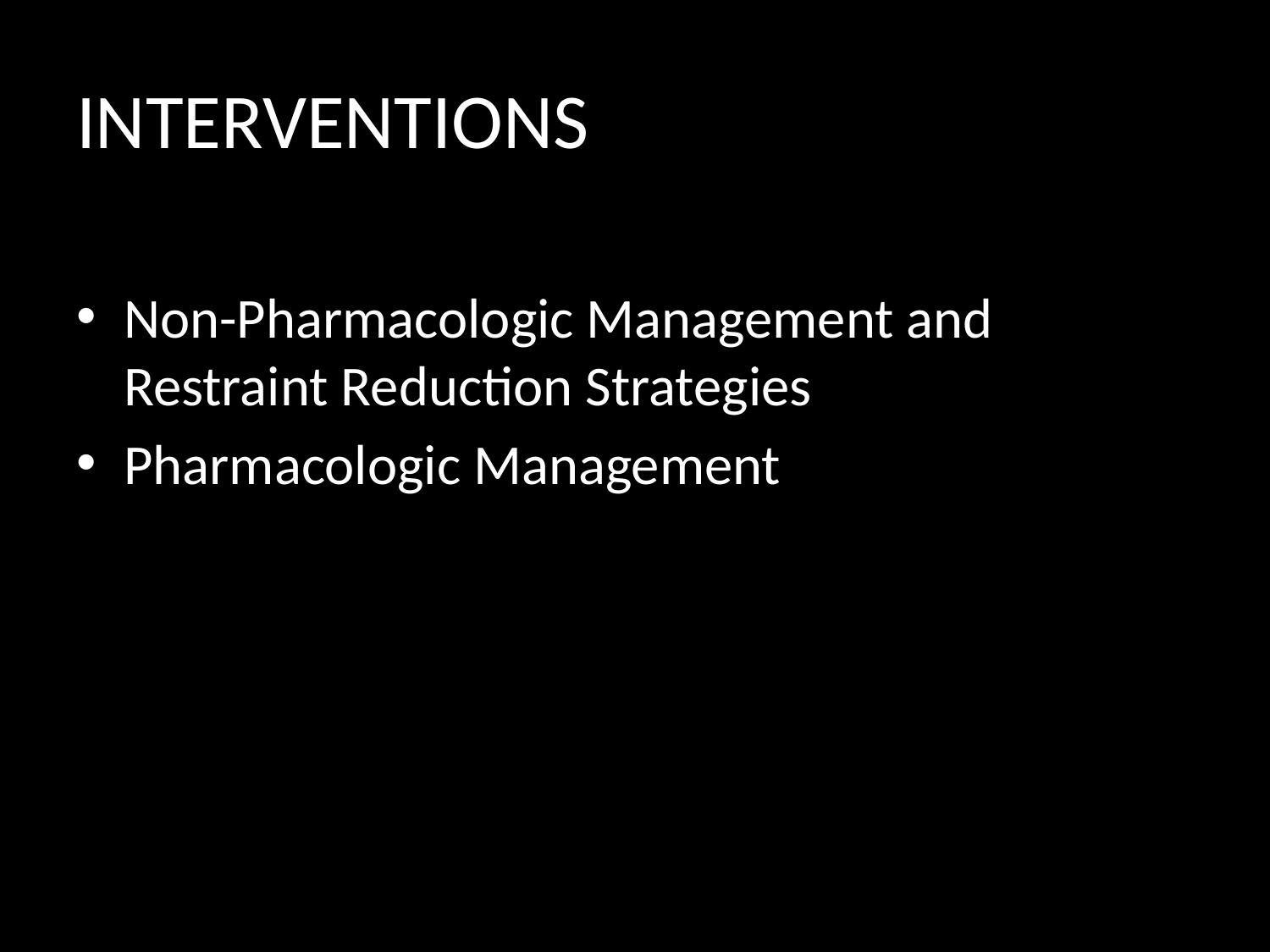

# INTERVENTIONS
Non-Pharmacologic Management and Restraint Reduction Strategies
Pharmacologic Management